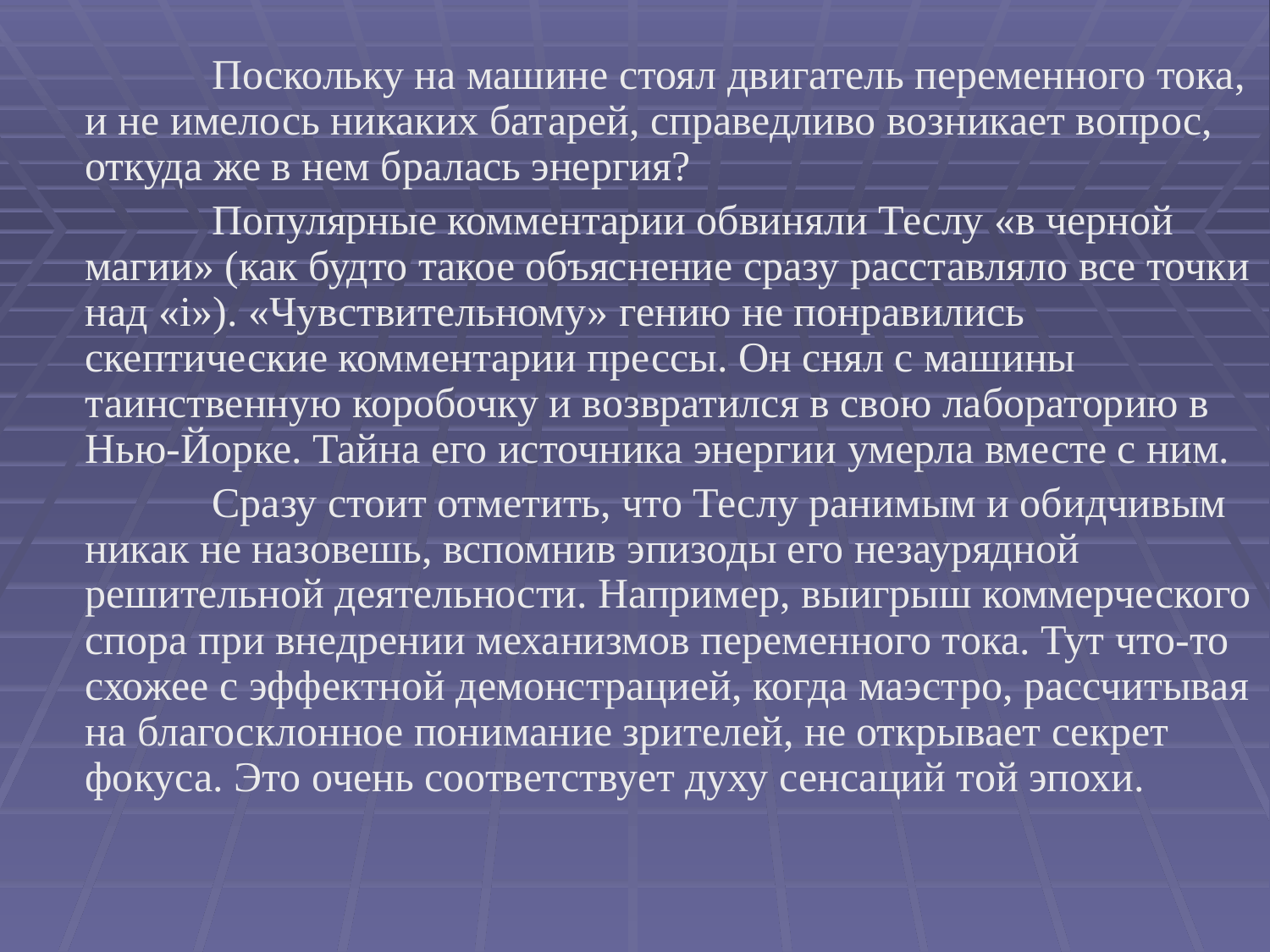

Поскольку на машине стоял двигатель переменного тока, и не имелось никаких батарей, справедливо возникает вопрос, откуда же в нем бралась энергия?
		Популярные комментарии обвиняли Теслу «в черной магии» (как будто такое объяснение сразу расставляло все точки над «i»). «Чувствительному» гению не понравились скептические комментарии прессы. Он снял с машины таинственную коробочку и возвратился в свою лабораторию в Нью-Йорке. Тайна его источника энергии умерла вместе с ним.
		Сразу стоит отметить, что Теслу ранимым и обидчивым никак не назовешь, вспомнив эпизоды его незаурядной решительной деятельности. Например, выигрыш коммерческого спора при внедрении механизмов переменного тока. Тут что-то схожее с эффектной демонстрацией, когда маэстро, рассчитывая на благосклонное понимание зрителей, не открывает секрет фокуса. Это очень соответствует духу сенсаций той эпохи.